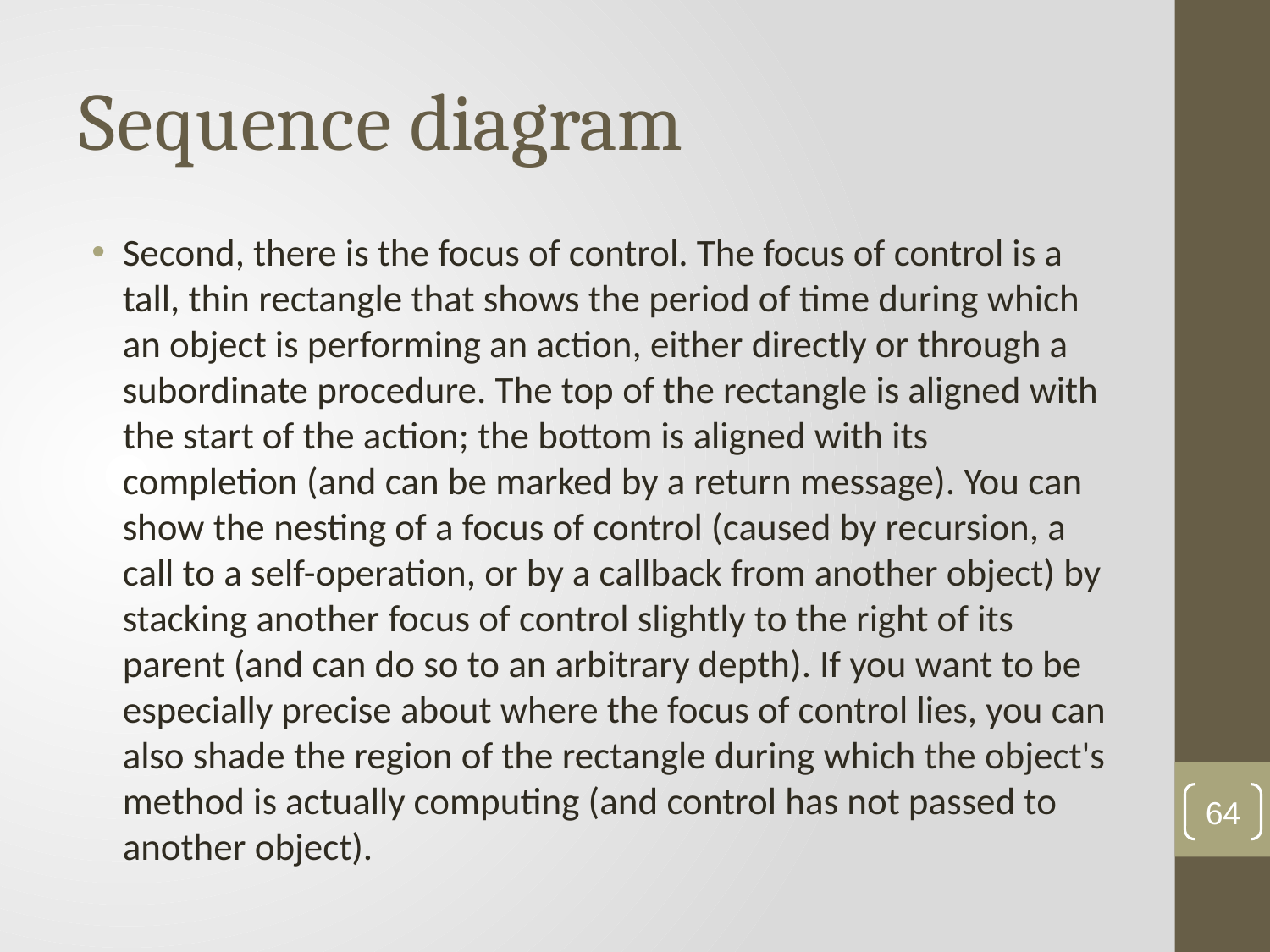

# Sequence diagram
Second, there is the focus of control. The focus of control is a tall, thin rectangle that shows the period of time during which an object is performing an action, either directly or through a subordinate procedure. The top of the rectangle is aligned with the start of the action; the bottom is aligned with its completion (and can be marked by a return message). You can show the nesting of a focus of control (caused by recursion, a call to a self-operation, or by a callback from another object) by stacking another focus of control slightly to the right of its parent (and can do so to an arbitrary depth). If you want to be especially precise about where the focus of control lies, you can also shade the region of the rectangle during which the object's method is actually computing (and control has not passed to another object).
64